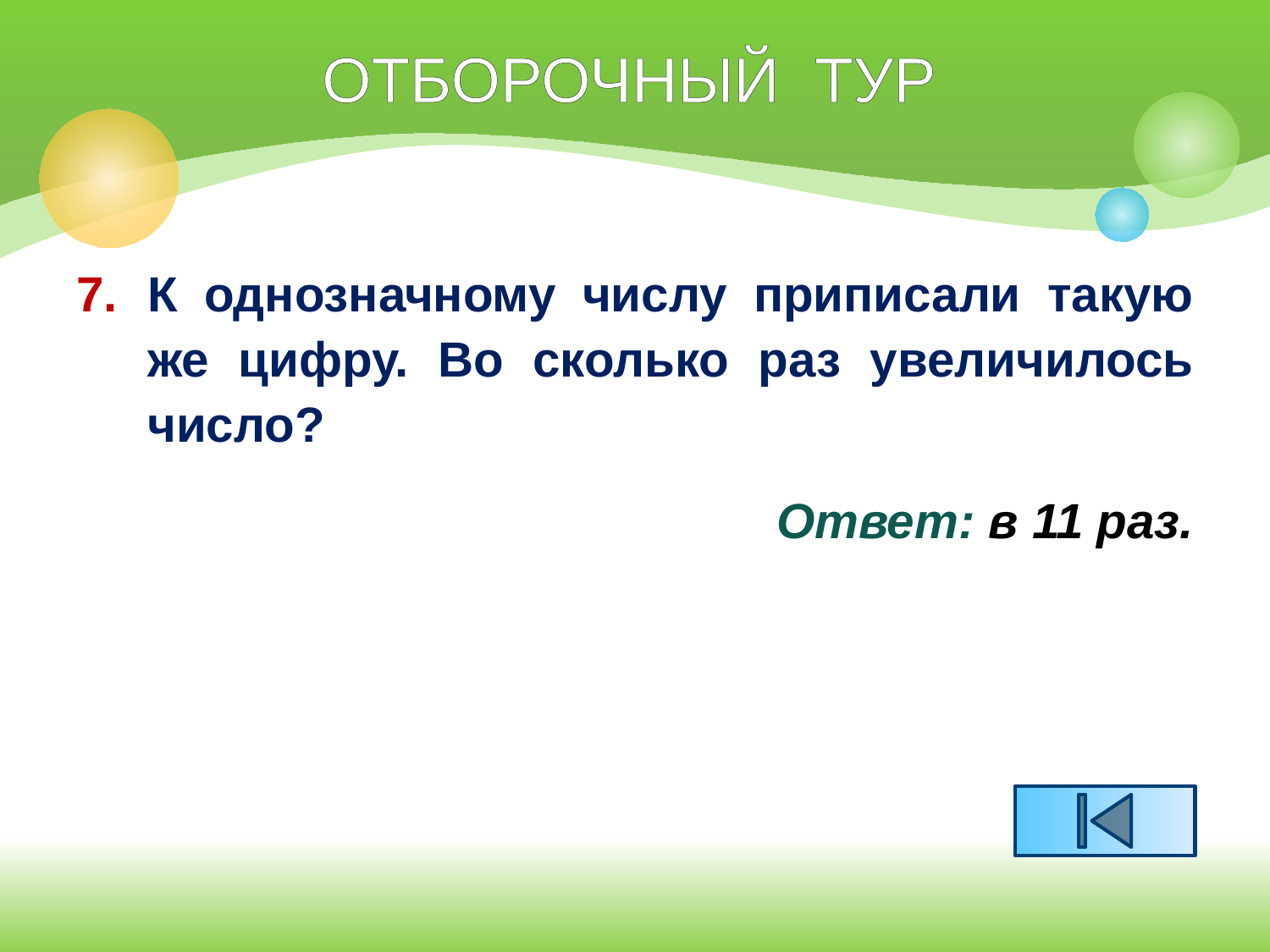

ОТБОРОЧНЫЙ  ТУР
7.	К однозначному числу приписали такую же цифру. Во сколько раз увеличилось число?
Ответ: в 11 раз.